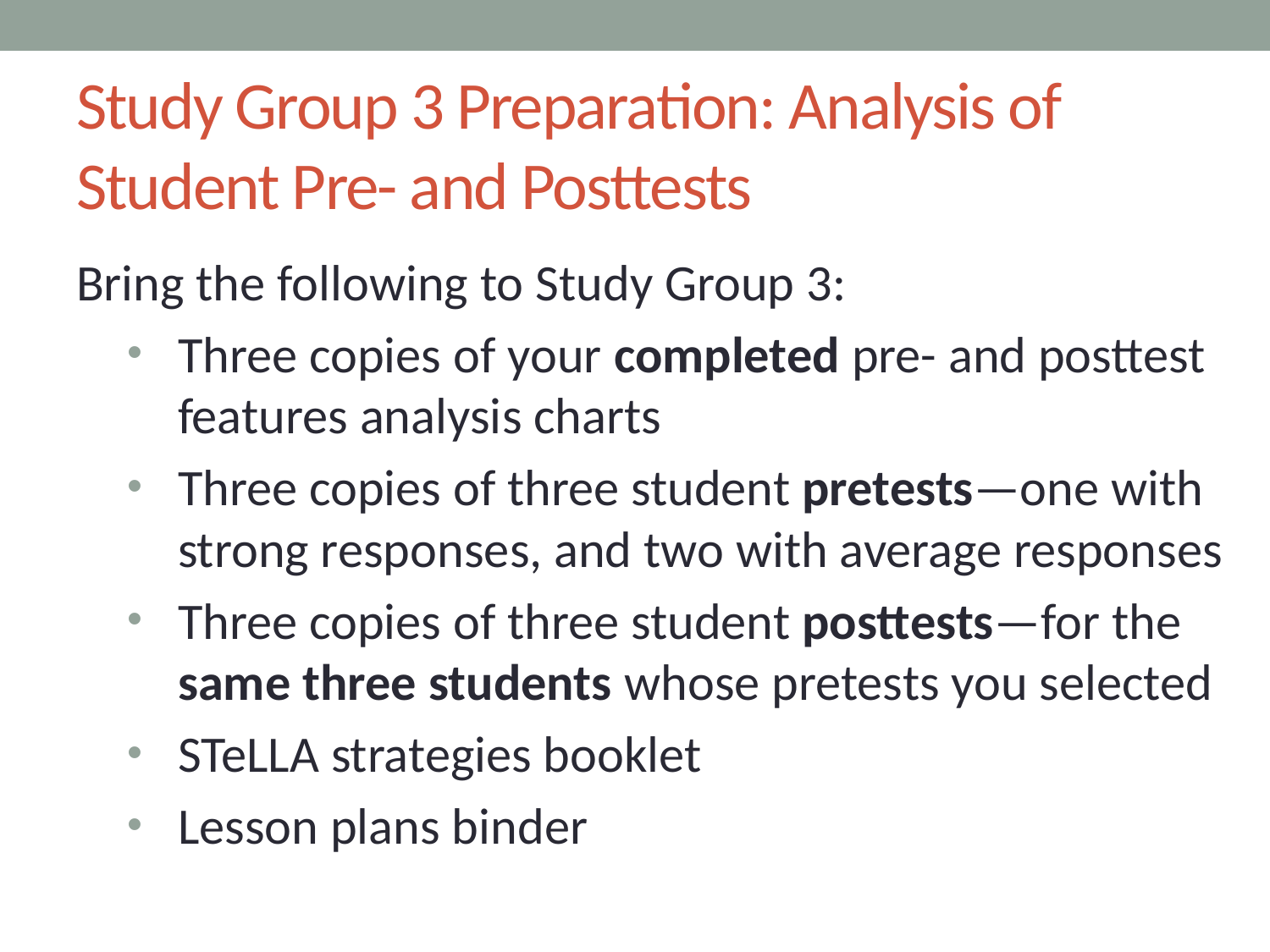

# Study Group 3 Preparation: Analysis of Student Pre- and Posttests
Bring the following to Study Group 3:
Three copies of your completed pre- and posttest features analysis charts
Three copies of three student pretests—one with strong responses, and two with average responses
Three copies of three student posttests—for the same three students whose pretests you selected
STeLLA strategies booklet
Lesson plans binder